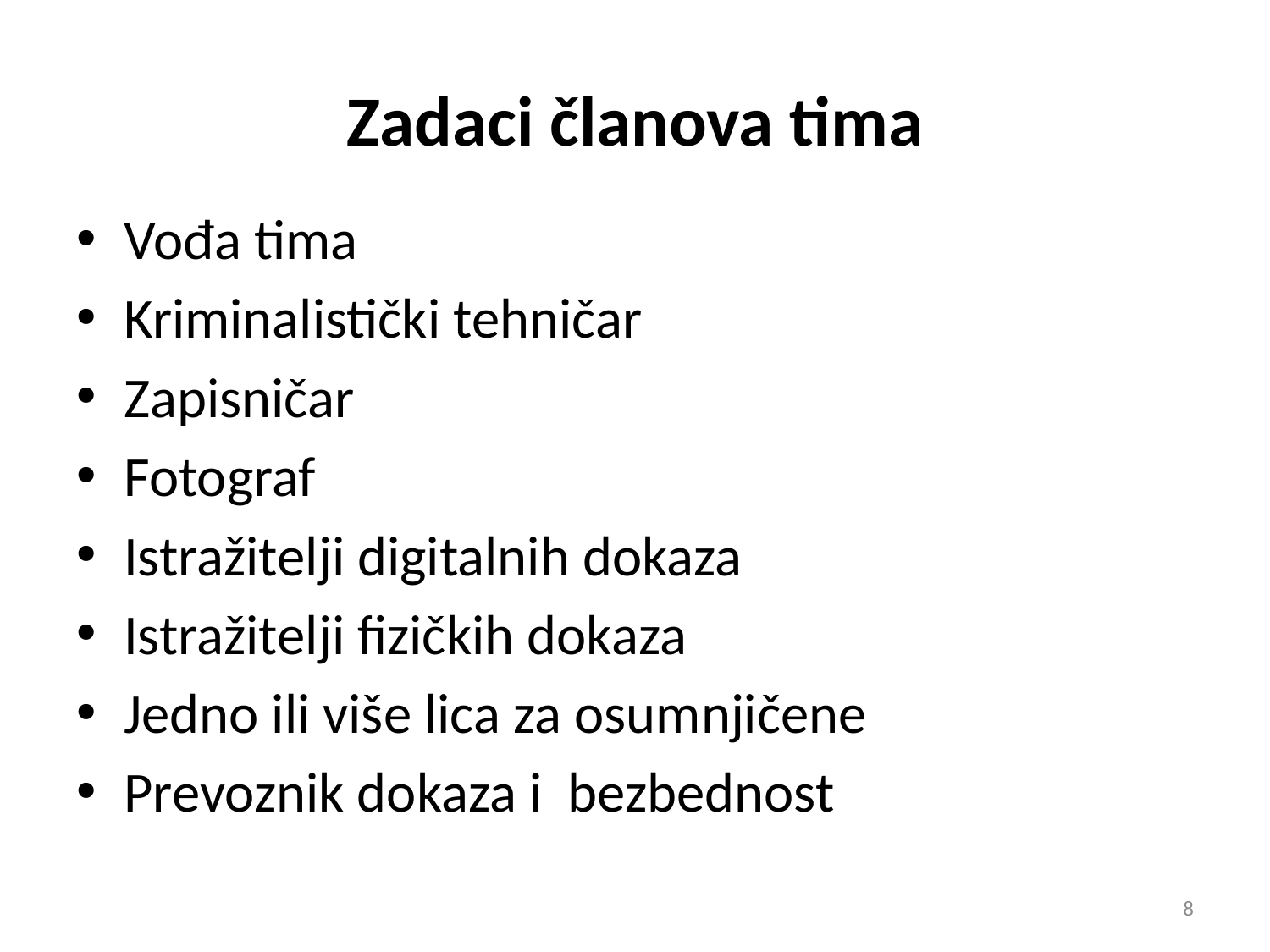

# Zadaci članova tima
Vođa tima
Kriminalistički tehničar
Zapisničar
Fotograf
Istražitelji digitalnih dokaza
Istražitelji fizičkih dokaza
Jedno ili više lica za osumnjičene
Prevoznik dokaza i  bezbednost

8